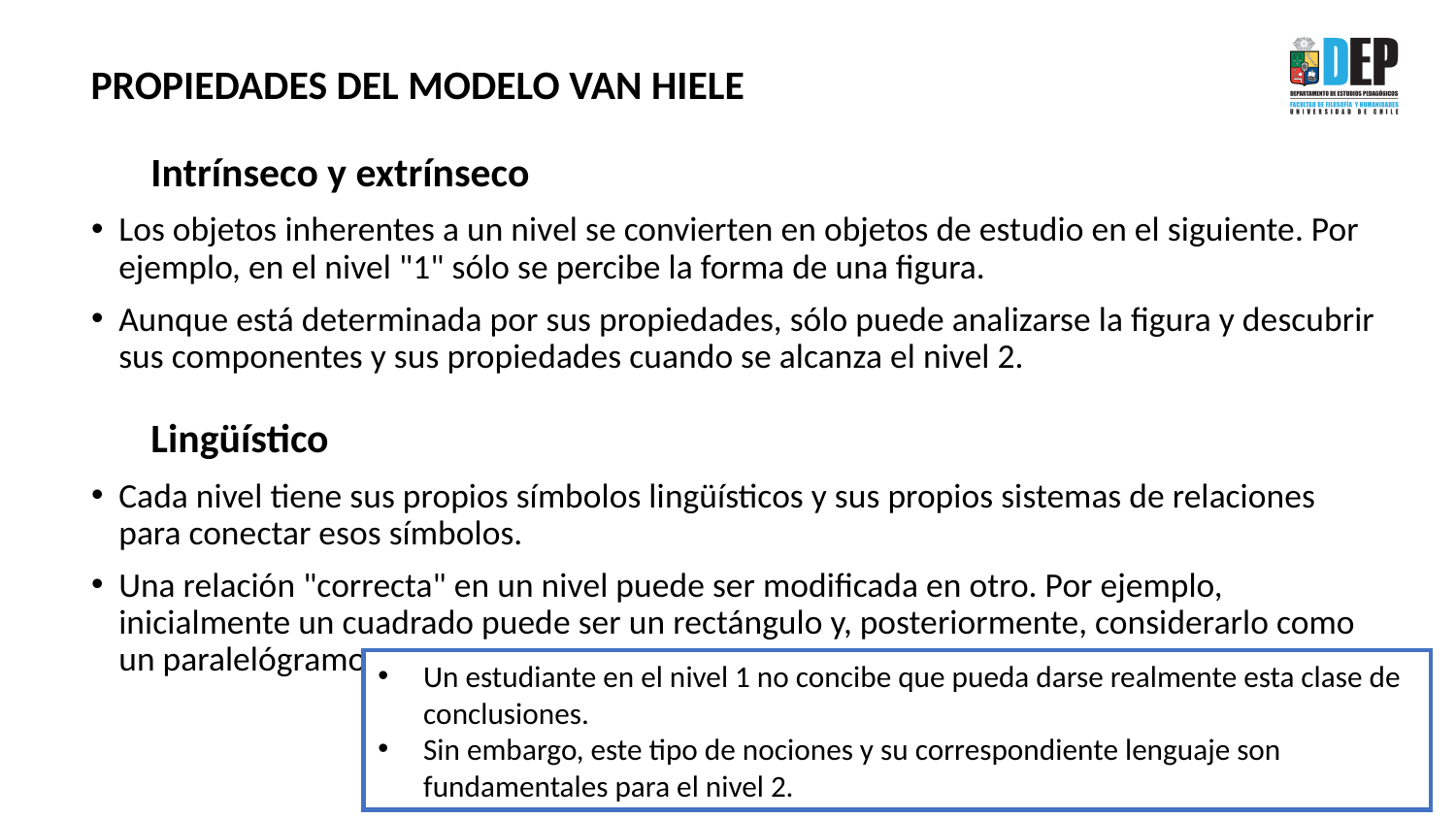

PROPIEDADES DEL MODELO VAN HIELE
Intrínseco y extrínseco
Los objetos inherentes a un nivel se convierten en objetos de estudio en el siguiente. Por ejemplo, en el nivel "1" sólo se percibe la forma de una figura.
Aunque está determinada por sus propiedades, sólo puede analizarse la figura y descubrir sus componentes y sus propiedades cuando se alcanza el nivel 2.
Lingüístico
Cada nivel tiene sus propios símbolos lingüísticos y sus propios sistemas de relaciones para conectar esos símbolos.
Una relación "correcta" en un nivel puede ser modificada en otro. Por ejemplo, inicialmente un cuadrado puede ser un rectángulo y, posteriormente, considerarlo como un paralelógramo.

Un estudiante en el nivel 1 no concibe que pueda darse realmente esta clase de conclusiones.
Sin embargo, este tipo de nociones y su correspondiente lenguaje son fundamentales para el nivel 2.